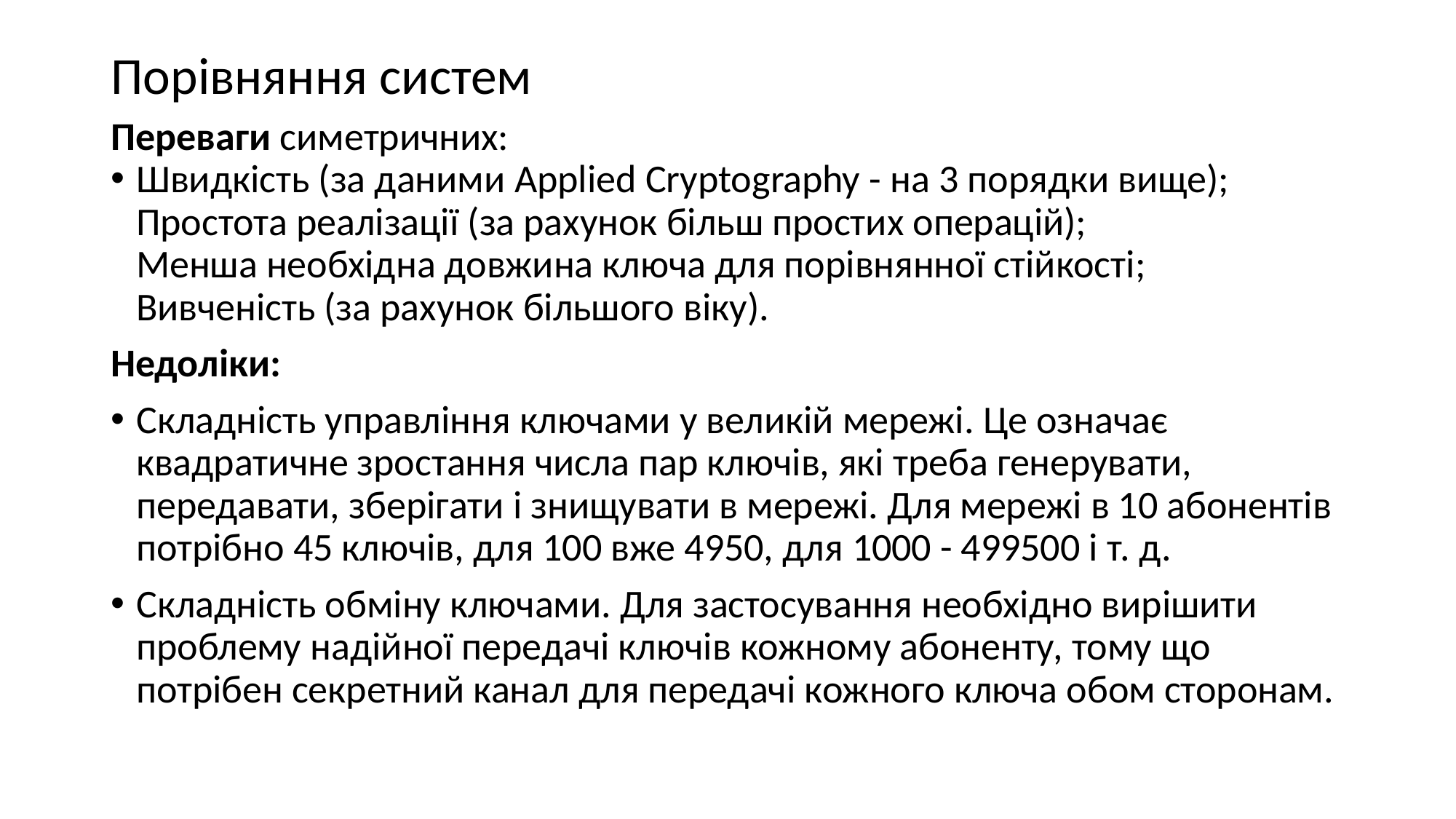

# Порівняння систем
Переваги симетричних:
Швидкість (за даними Applied Cryptography - на 3 порядки вище);
Простота реалізації (за рахунок більш простих операцій);
Менша необхідна довжина ключа для порівнянної стійкості;
Вивченість (за рахунок більшого віку).
Недоліки:
Складність управління ключами у великій мережі. Це означає квадратичне зростання числа пар ключів, які треба генерувати, передавати, зберігати і знищувати в мережі. Для мережі в 10 абонентів потрібно 45 ключів, для 100 вже 4950, для 1000 - 499500 і т. д.
Складність обміну ключами. Для застосування необхідно вирішити проблему надійної передачі ключів кожному абоненту, тому що потрібен секретний канал для передачі кожного ключа обом сторонам.